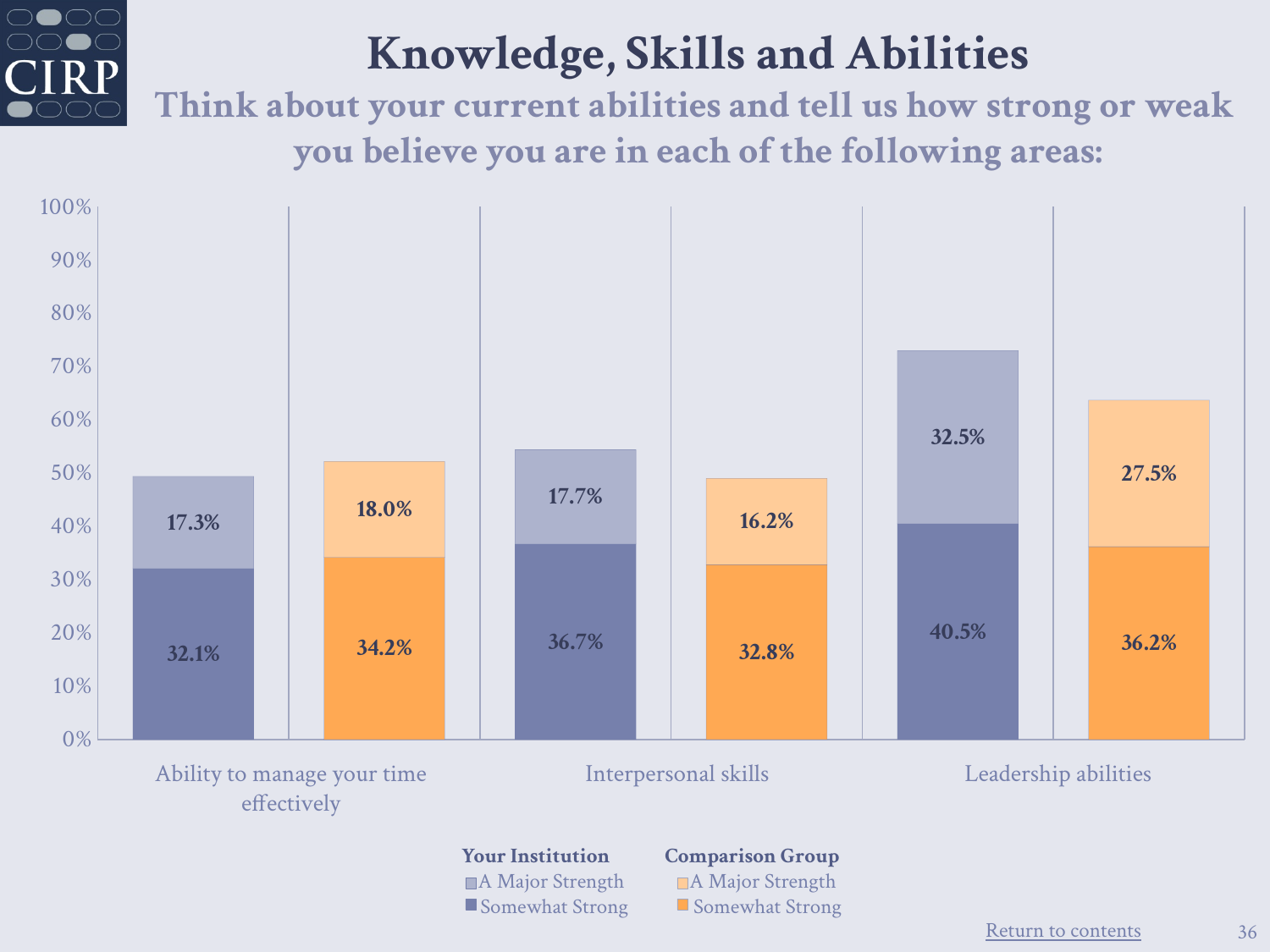

# Knowledge, Skills and Abilities Think about your current abilities and tell us how strong or weak you believe you are in each of the following areas:

### Chart

| Category | Somewhat Strong | A Major Strength |
|---|---|---|
| Your Institution | 0.321 | 0.173 |
| Comparison Group | 0.342 | 0.18 |
| Your Institution | 0.367 | 0.177 |
| Comparison Group | 0.328 | 0.162 |
| Your Institution | 0.405 | 0.325 |
| Comparison Group | 0.362 | 0.275 |
Ability to manage your time effectively
Interpersonal skills
Leadership abilities
 Your Institution             Comparison Group
     A Major Strength              A Major Strength
     Somewhat Strong              Somewhat Strong

36